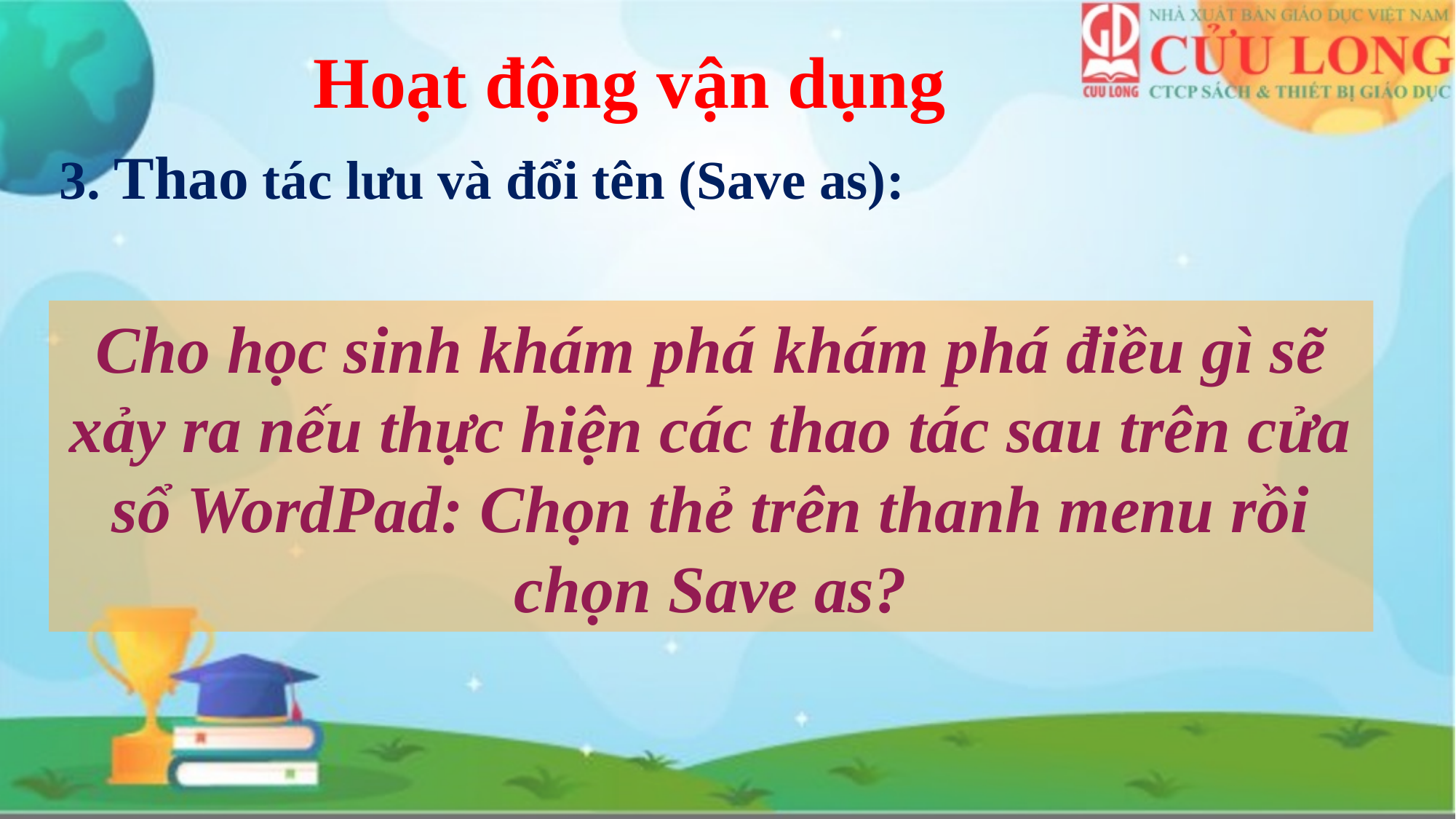

# Hoạt động vận dụng
3. Thao tác lưu và đổi tên (Save as):
Cho học sinh khám phá khám phá điều gì sẽ xảy ra nếu thực hiện các thao tác sau trên cửa sổ WordPad: Chọn thẻ trên thanh menu rồi chọn Save as?